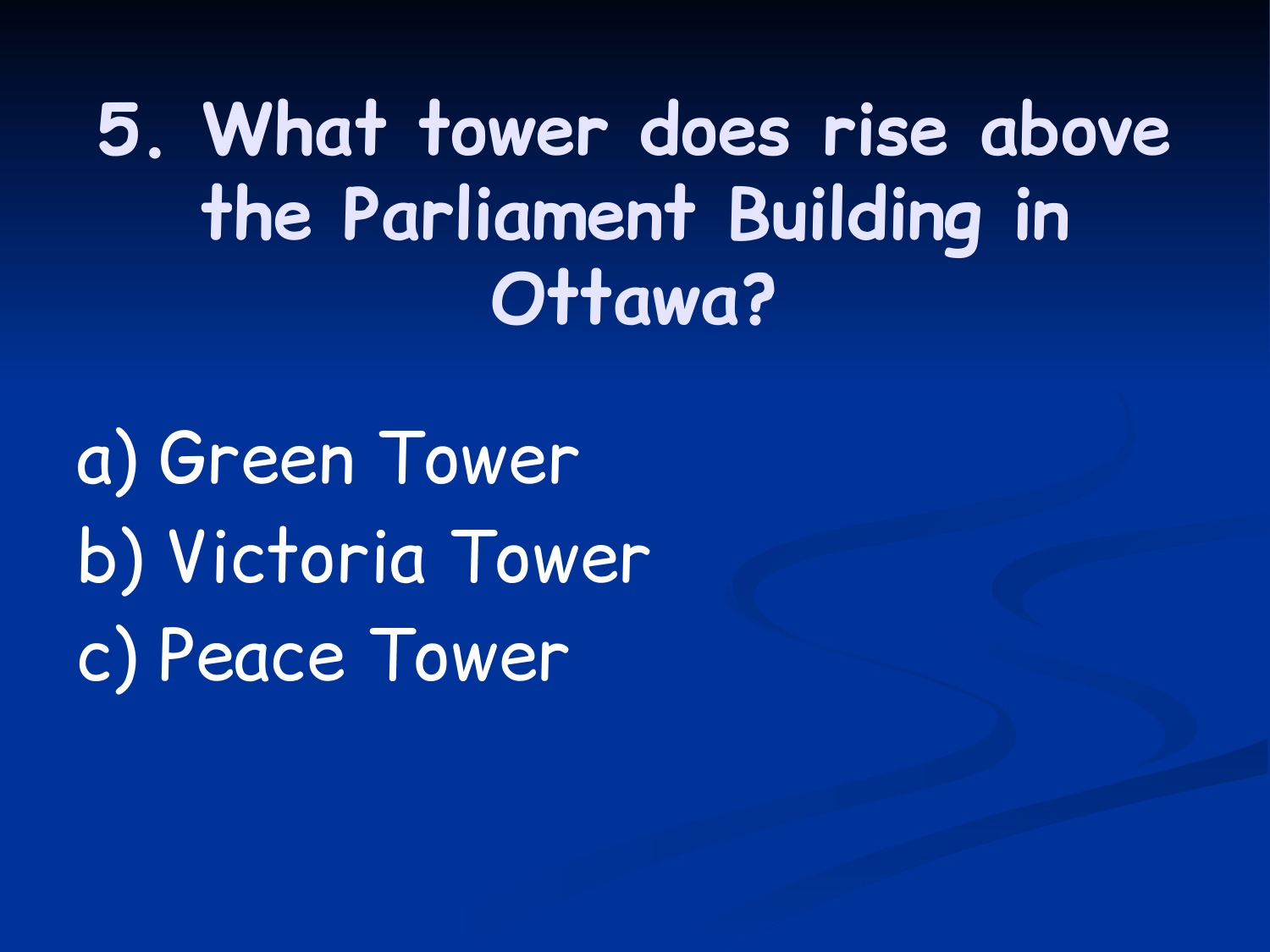

# 5. What tower does rise above the Parliament Building in Ottawa?
a) Green Tower
b) Victoria Tower
c) Peace Tower